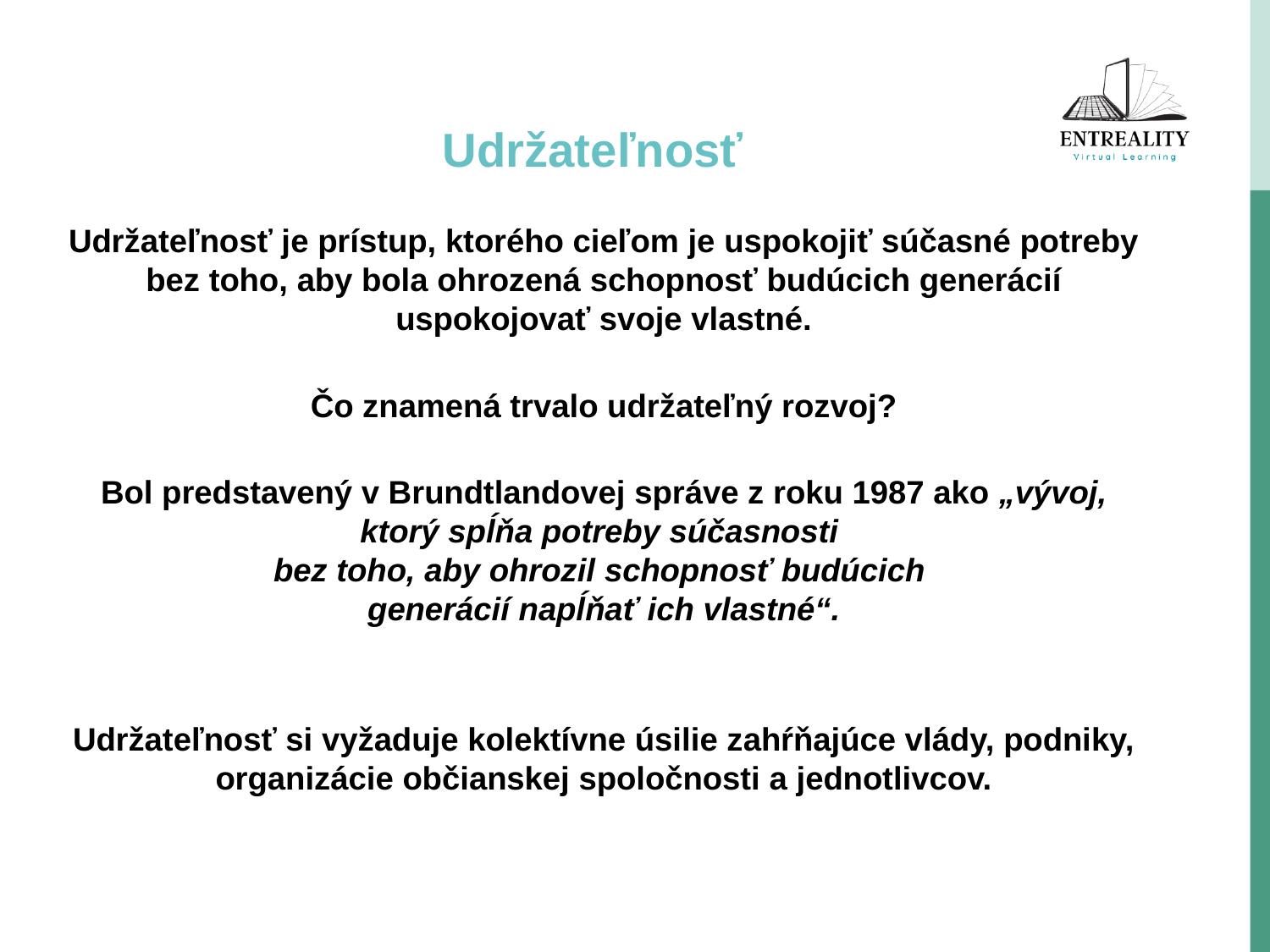

# Udržateľnosť
Udržateľnosť je prístup, ktorého cieľom je uspokojiť súčasné potreby bez toho, aby bola ohrozená schopnosť budúcich generácií uspokojovať svoje vlastné.

Čo znamená trvalo udržateľný rozvoj?

Bol predstavený v Brundtlandovej správe z roku 1987 ako „vývoj, ktorý spĺňa potreby súčasnosti
bez toho, aby ohrozil schopnosť budúcich
generácií napĺňať ich vlastné“.

Udržateľnosť si vyžaduje kolektívne úsilie zahŕňajúce vlády, podniky, organizácie občianskej spoločnosti a jednotlivcov.